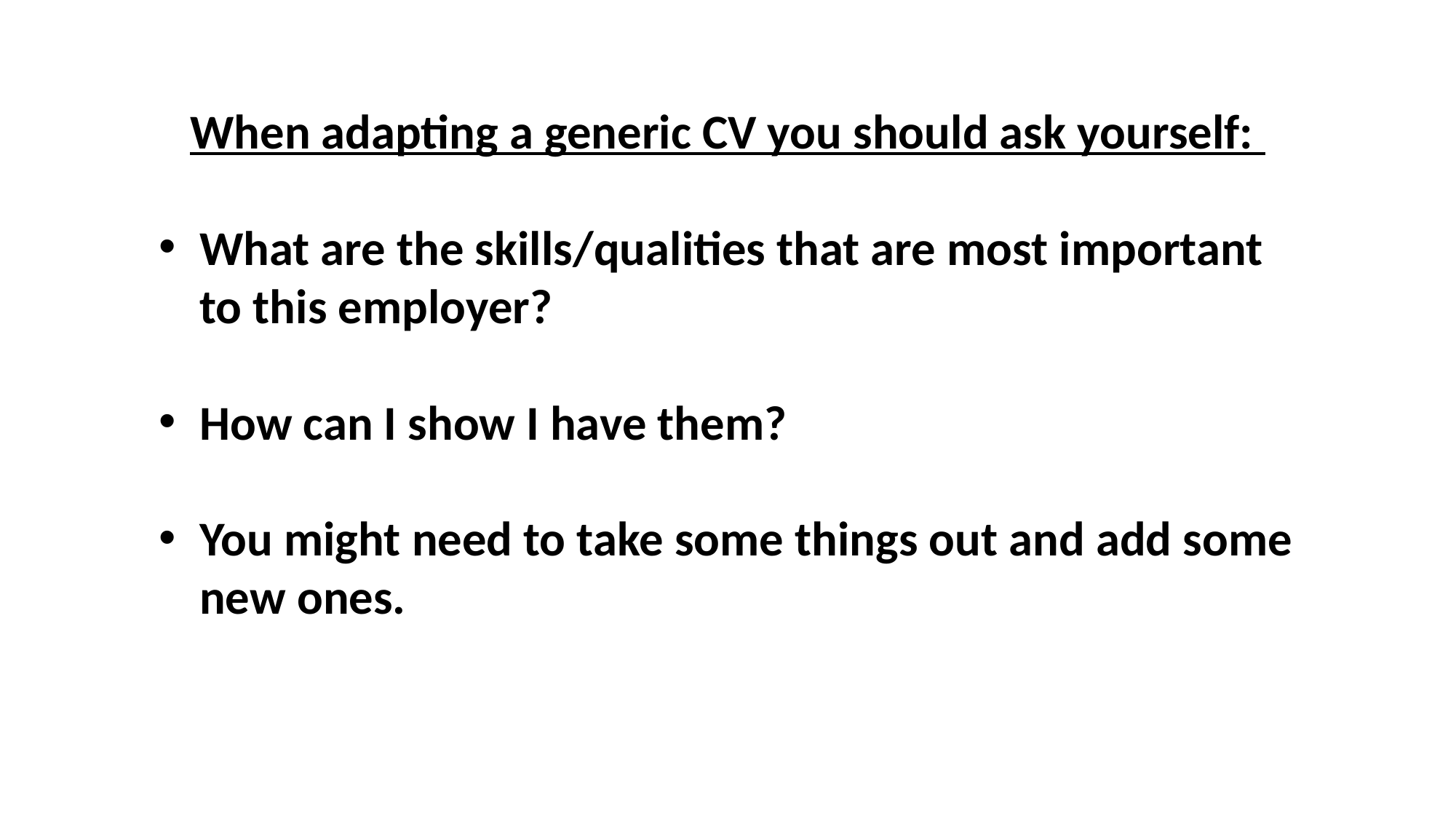

When adapting a generic CV you should ask yourself:

What are the skills/qualities that are most important to this employer?

How can I show I have them?

You might need to take some things out and add some new ones.